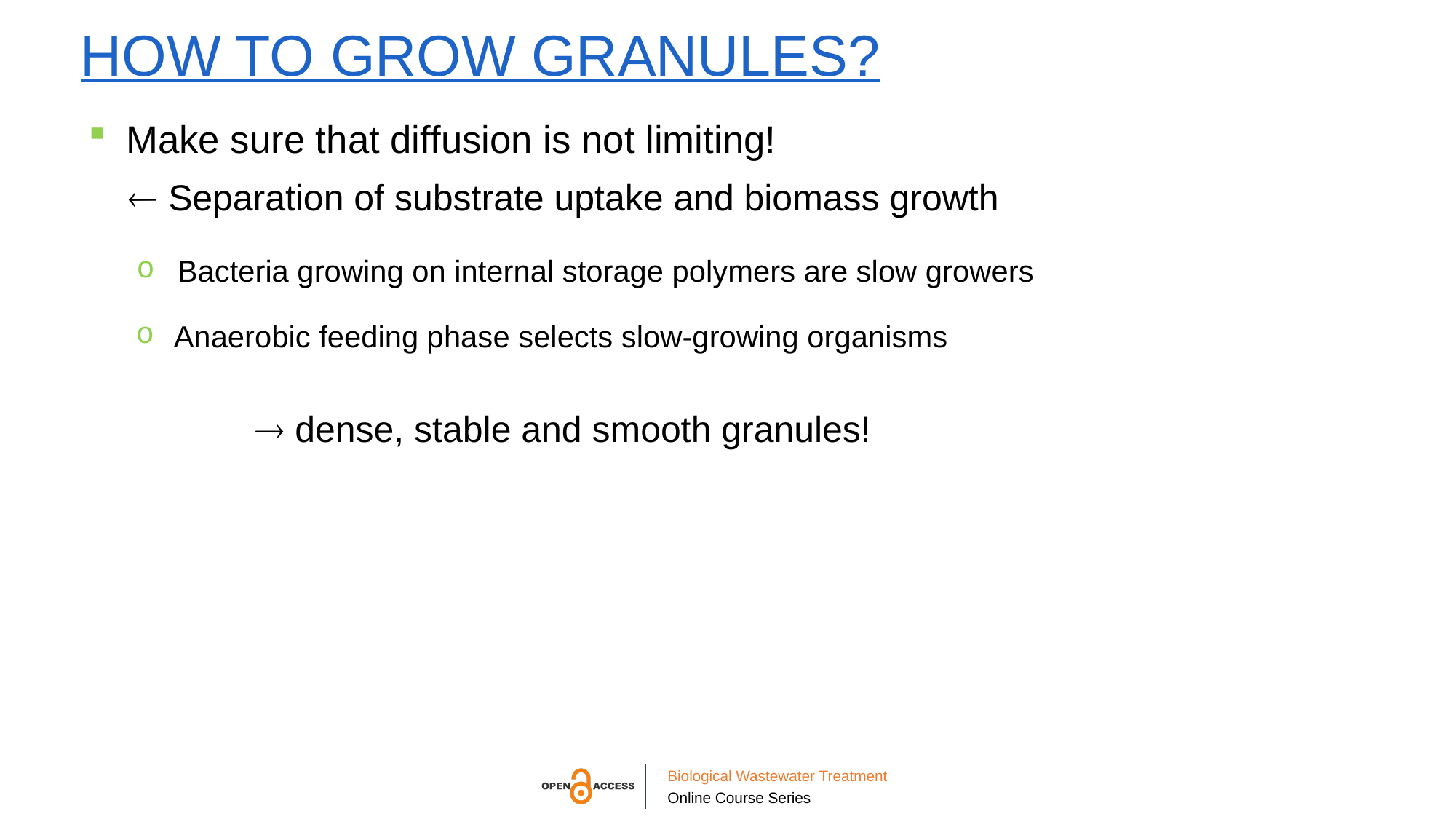

# How to grow granules?
Make sure that diffusion is not limiting!

← Separation of substrate uptake and biomass growth
Bacteria growing on internal storage polymers are slow growers
Anaerobic feeding phase selects slow-growing organisms

    	 → dense, stable and smooth granules!